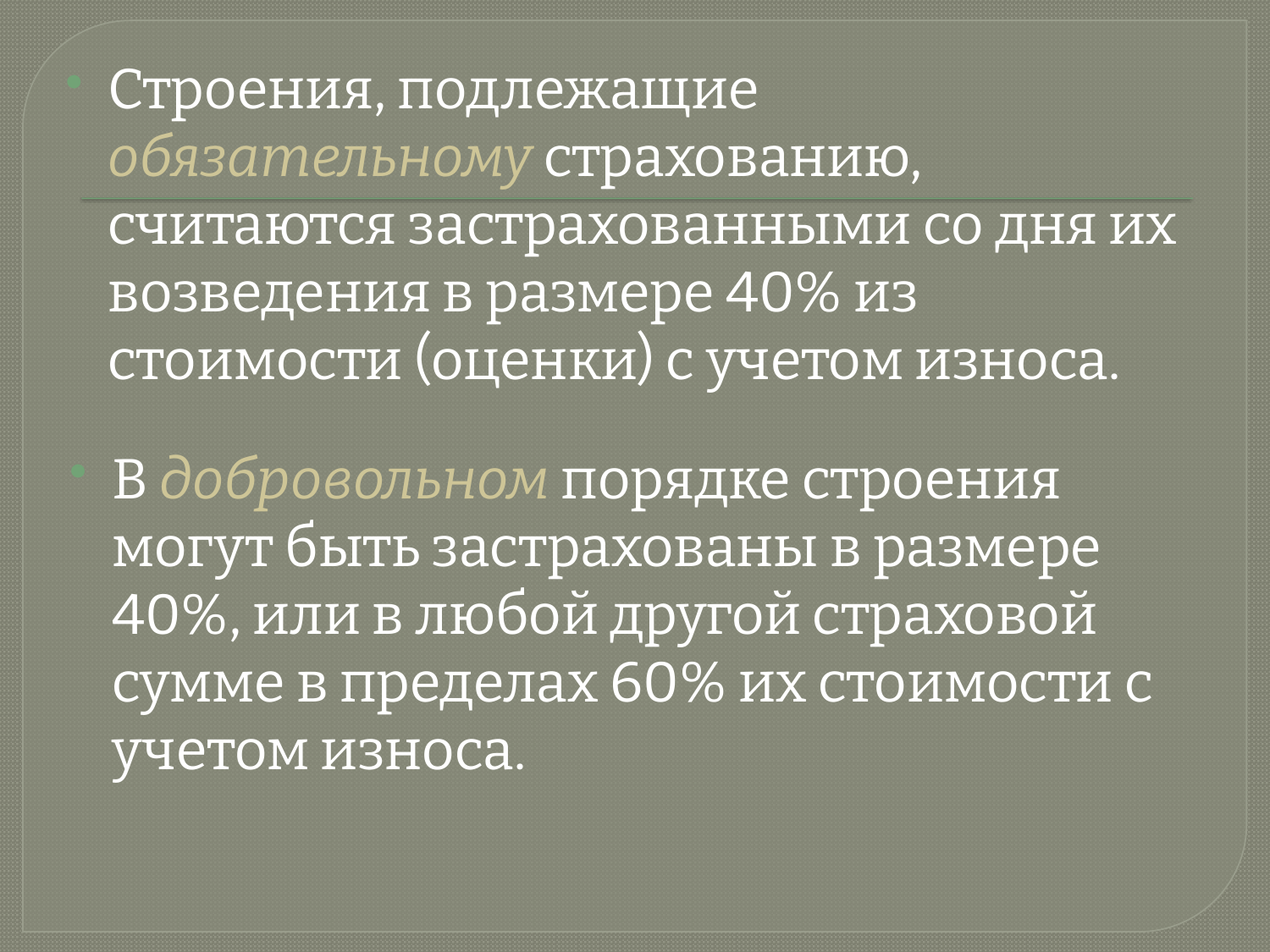

Строения, подлежащие обязательному страхованию, считаются застрахованными со дня их возведения в размере 40% из стоимости (оценки) с учетом износа.
В добровольном порядке строения могут быть застрахованы в размере 40%, или в любой другой страховой сумме в пределах 60% их стоимости с учетом износа.